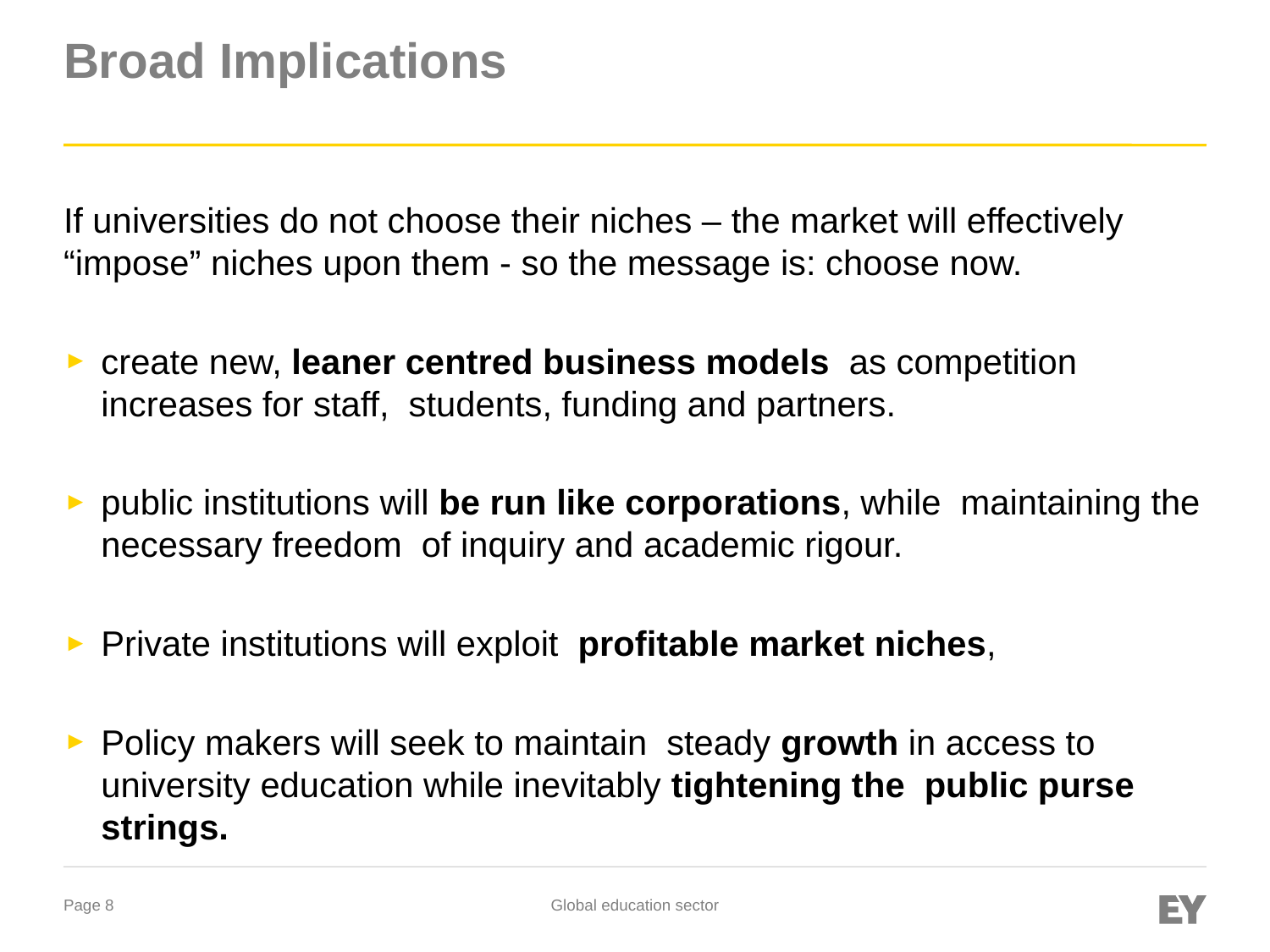

# Broad Implications
If universities do not choose their niches – the market will effectively “impose” niches upon them - so the message is: choose now.

create new, leaner centred business models  as competition increases for staff,  students, funding and partners.

public institutions will be run like corporations, while  maintaining the necessary freedom  of inquiry and academic rigour.

Private institutions will exploit  profitable market niches,

Policy makers will seek to maintain  steady growth in access to  university education while inevitably tightening the  public purse strings.